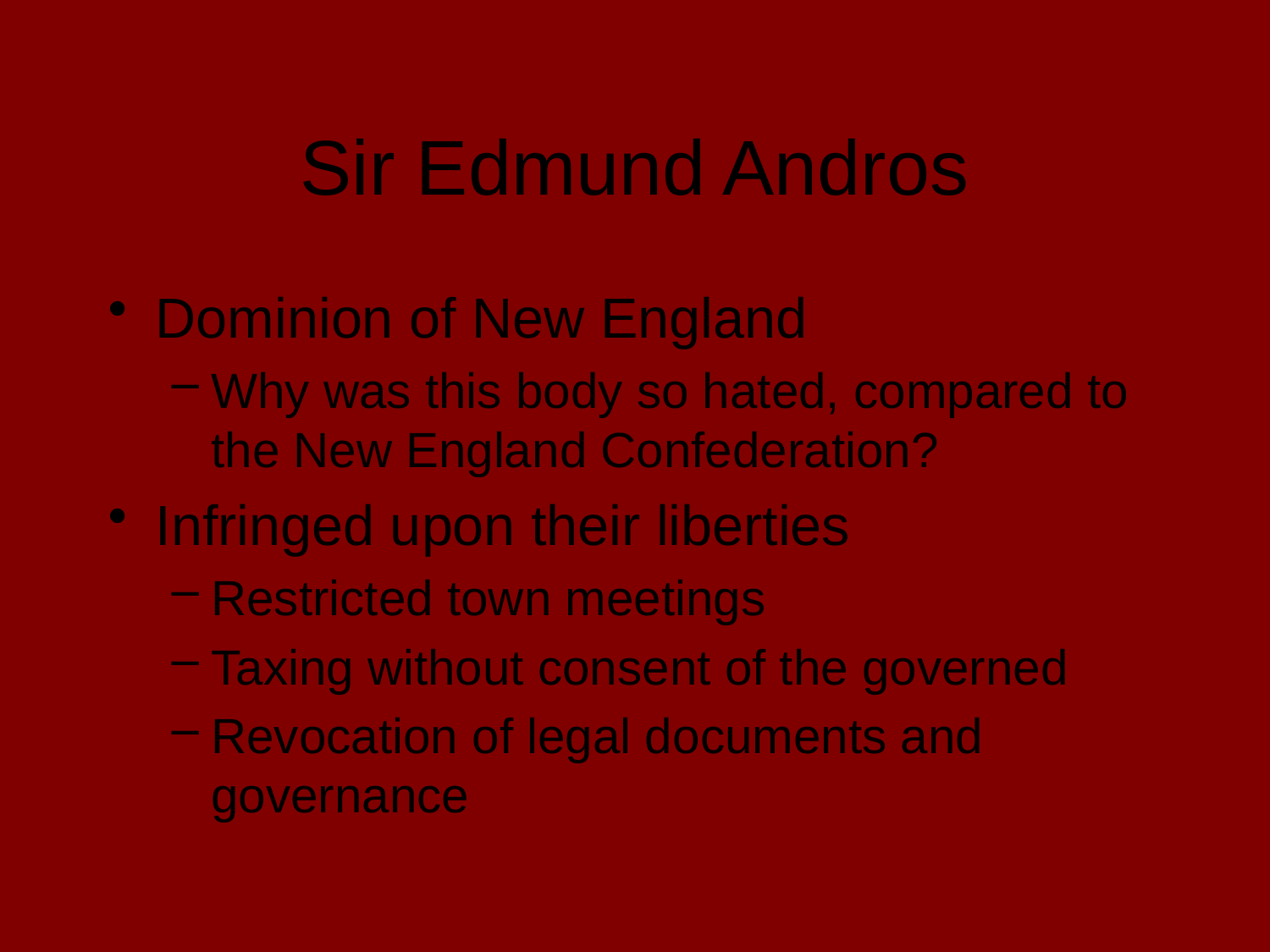

# Sir Edmund Andros
Dominion of New England
Why was this body so hated, compared to the New England Confederation?
Infringed upon their liberties
Restricted town meetings
Taxing without consent of the governed
Revocation of legal documents and governance